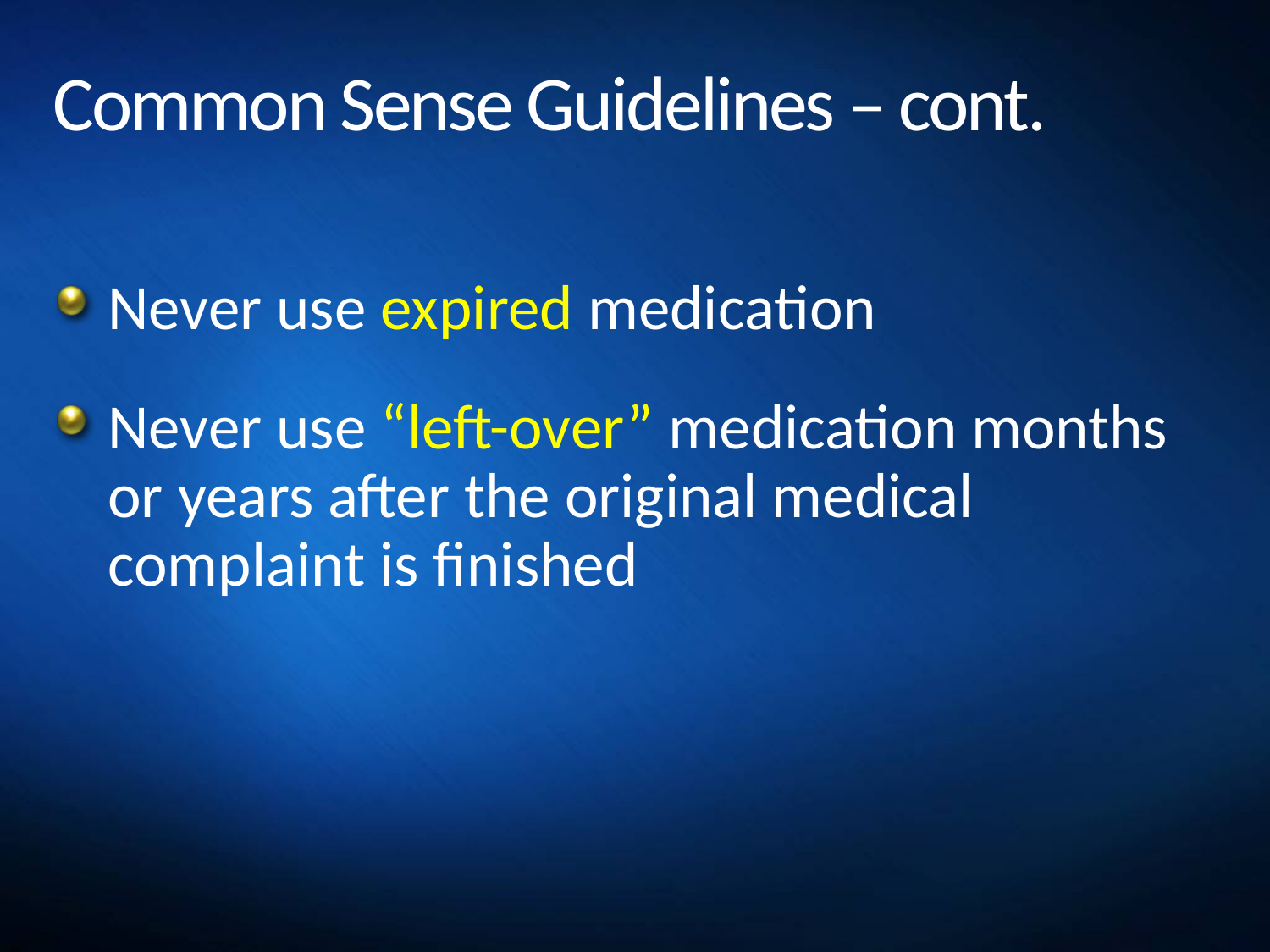

# Common Sense Guidelines – cont.
Never use expired medication

Never use “left-over” medication months or years after the original medical complaint is finished